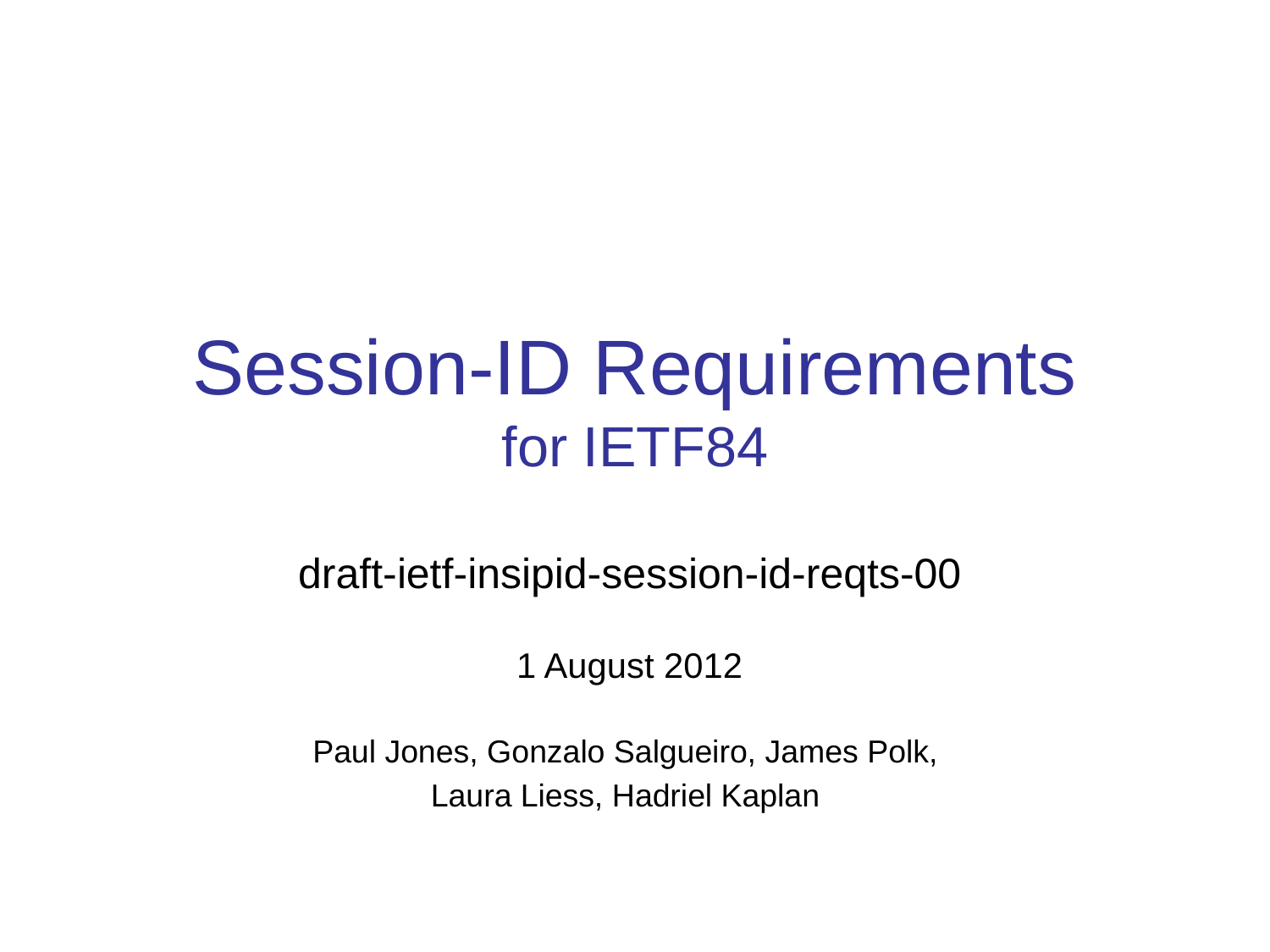

# Session-ID Requirements for IETF84
draft-ietf-insipid-session-id-reqts-00

1 August 2012

Paul Jones, Gonzalo Salgueiro, James Polk,
Laura Liess, Hadriel Kaplan